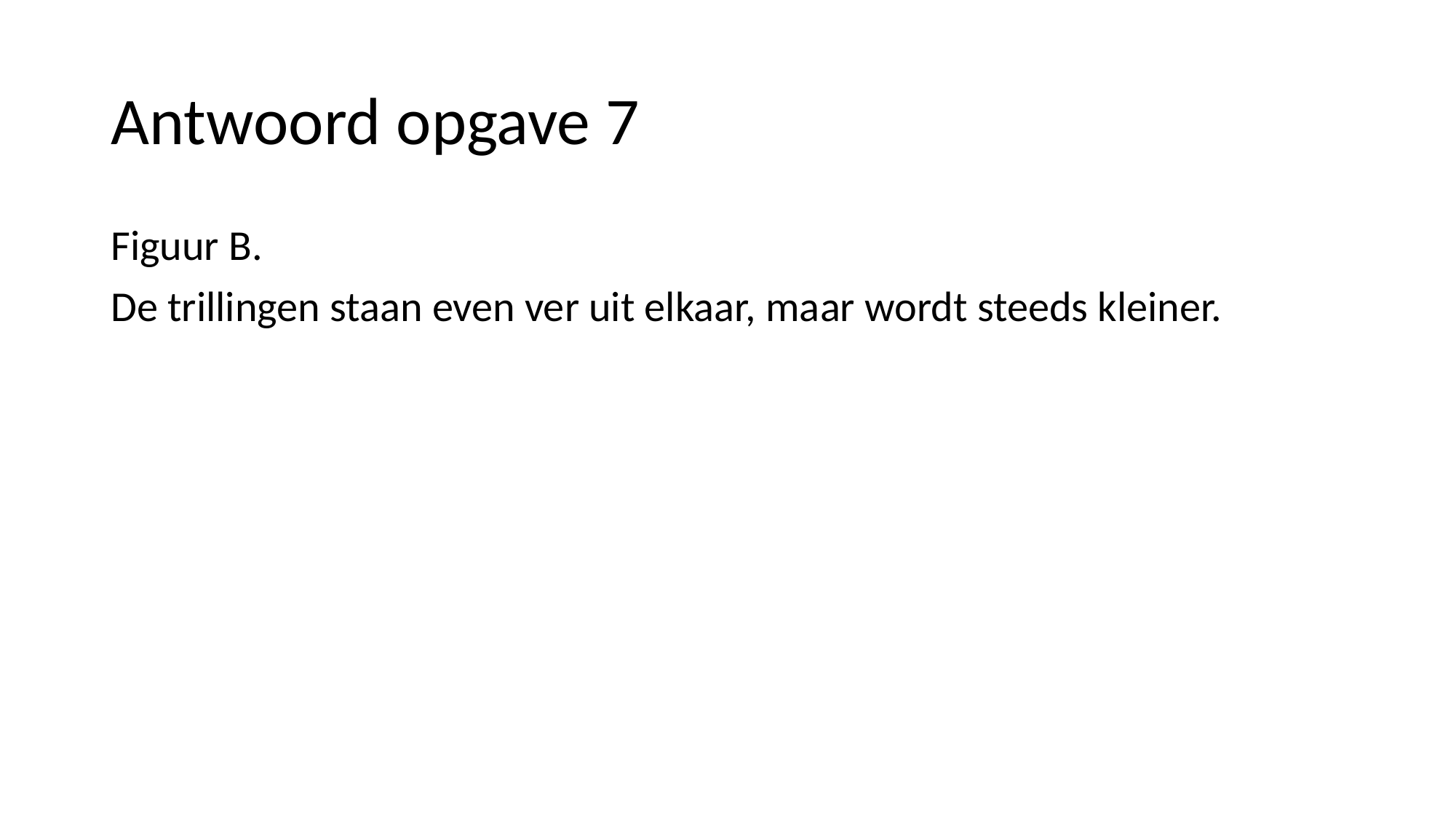

# Antwoord opgave 7
Figuur B.
De trillingen staan even ver uit elkaar, maar wordt steeds kleiner.